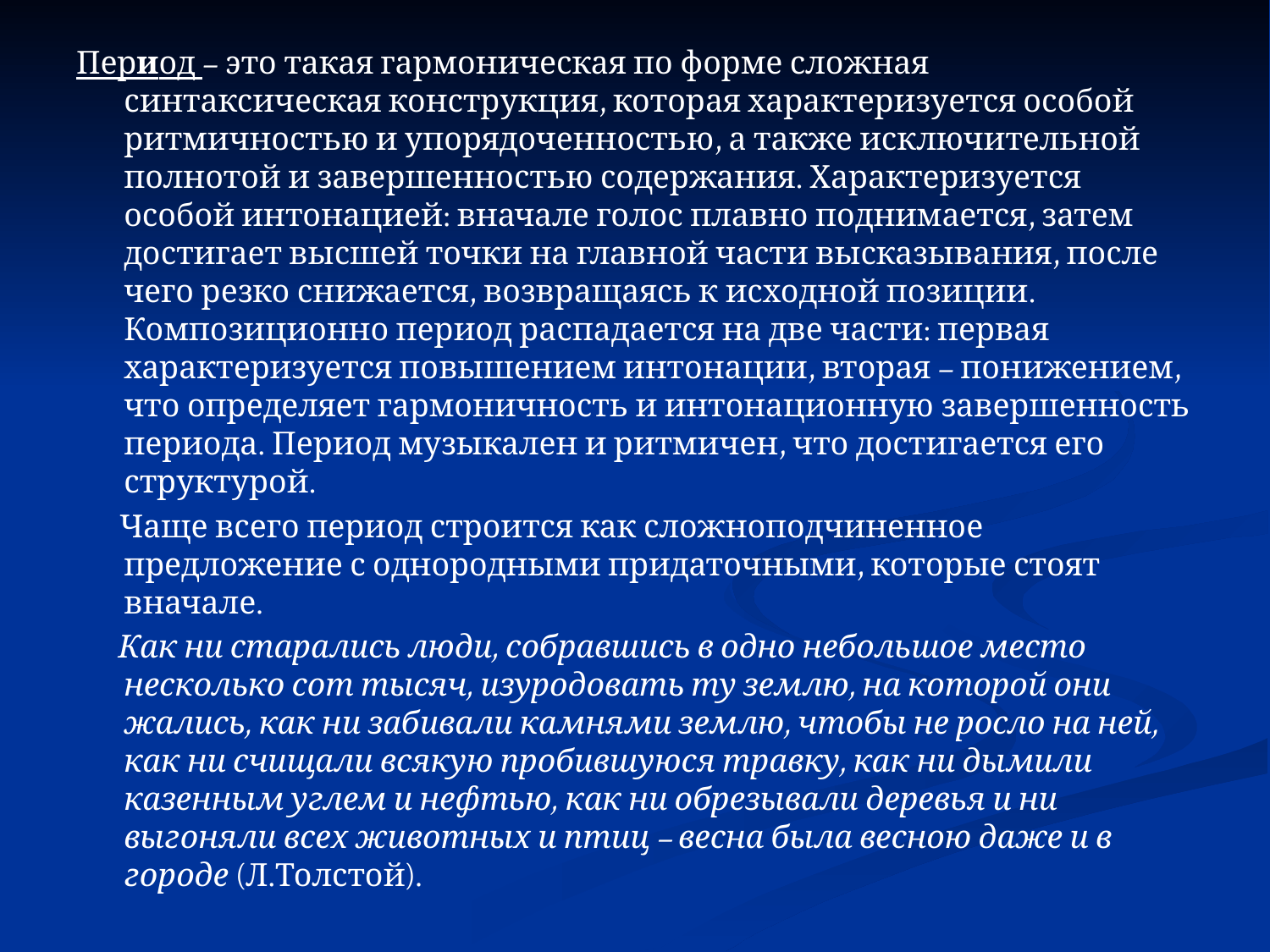

Период – это такая гармоническая по форме сложная синтаксическая конструкция, которая характеризуется особой ритмичностью и упорядоченностью, а также исключительной полнотой и завершенностью содержания. Характеризуется особой интонацией: вначале голос плавно поднимается, затем достигает высшей точки на главной части высказывания, после чего резко снижается, возвращаясь к исходной позиции. Композиционно период распадается на две части: первая характеризуется повышением интонации, вторая – понижением, что определяет гармоничность и интонационную завершенность периода. Период музыкален и ритмичен, что достигается его структурой.
      Чаще всего период строится как сложноподчиненное предложение с однородными придаточными, которые стоят вначале.
      Как ни старались люди, собравшись в одно небольшое место несколько сот тысяч, изуродовать ту землю, на которой они жались, как ни забивали камнями землю, чтобы не росло на ней, как ни счищали всякую пробившуюся травку, как ни дымили казенным углем и нефтью, как ни обрезывали деревья и ни выгоняли всех животных и птиц – весна была весною даже и в городе (Л.Толстой).